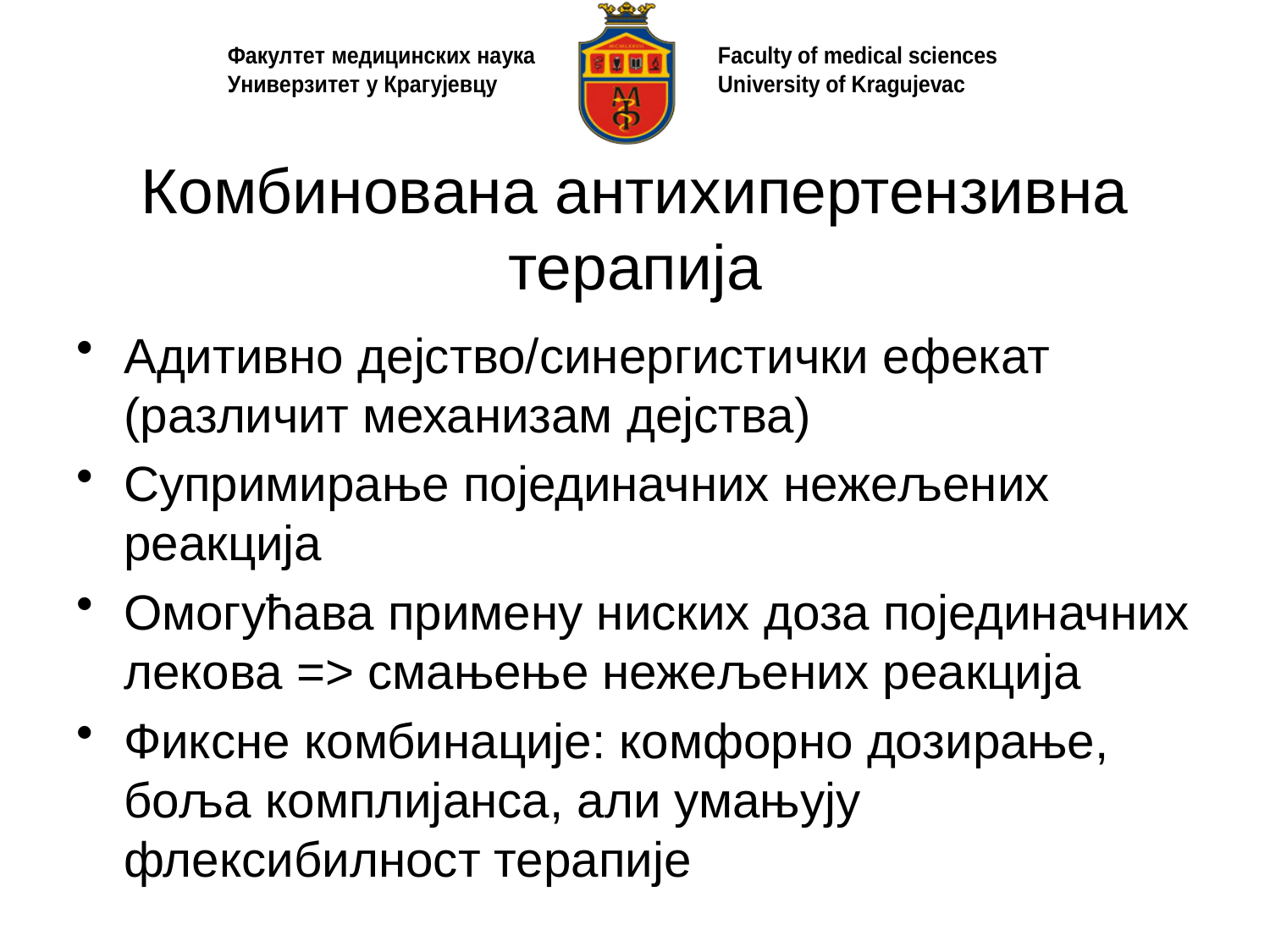

# Комбинована антихипертензивна терапија
Адитивнo дејство/синергистички ефекат (различит механизам дејства)
Супримирање појединачних нежељених реакција
Омогућава примену ниских доза појединачних лекова =˃ смањење нежељених реакција
Фиксне комбинације: комфорно дозирање, боља комплијанса, али умањују флексибилност терапије